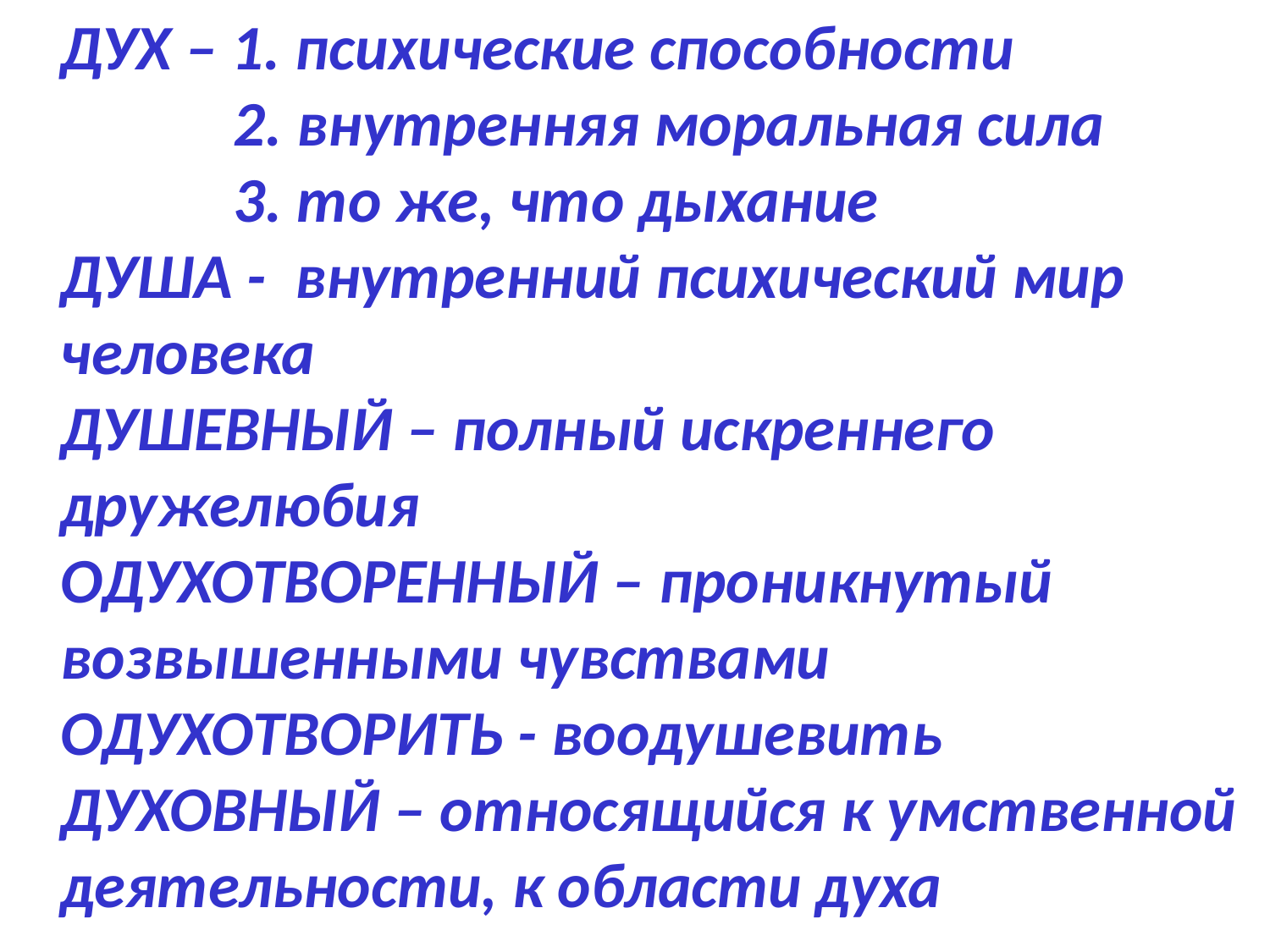

ДУХ – 1. психические способности
            2. внутренняя моральная сила
            3. то же, что дыхание
ДУША -  внутренний психический мир человека
ДУШЕВНЫЙ – полный искреннего дружелюбия
ОДУХОТВОРЕННЫЙ – проникнутый возвышенными чувствами
ОДУХОТВОРИТЬ - воодушевить
ДУХОВНЫЙ – относящийся к умственной деятельности, к области духа